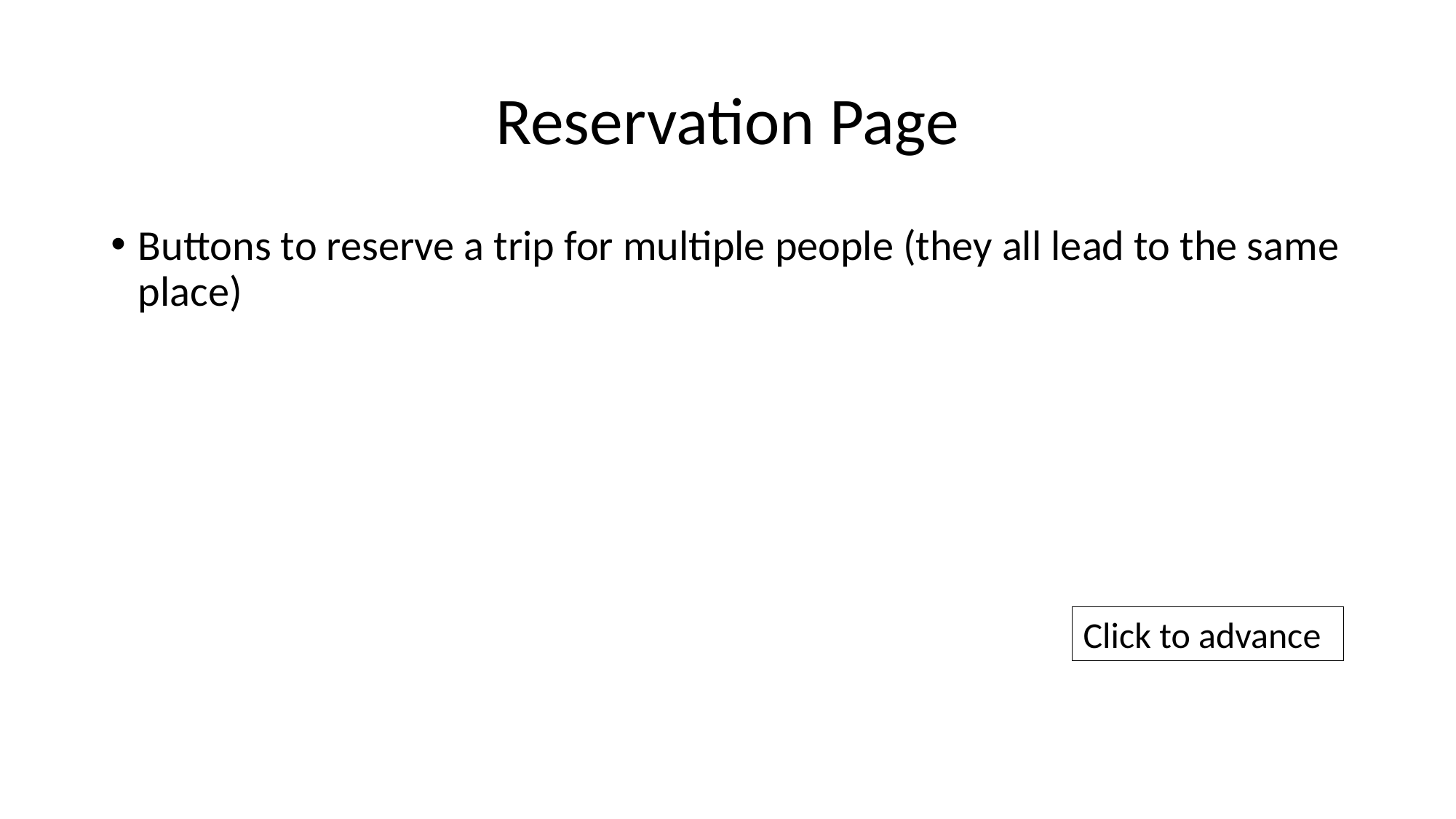

# Reservation Page
Buttons to reserve a trip for multiple people (they all lead to the same place)
Click to advance